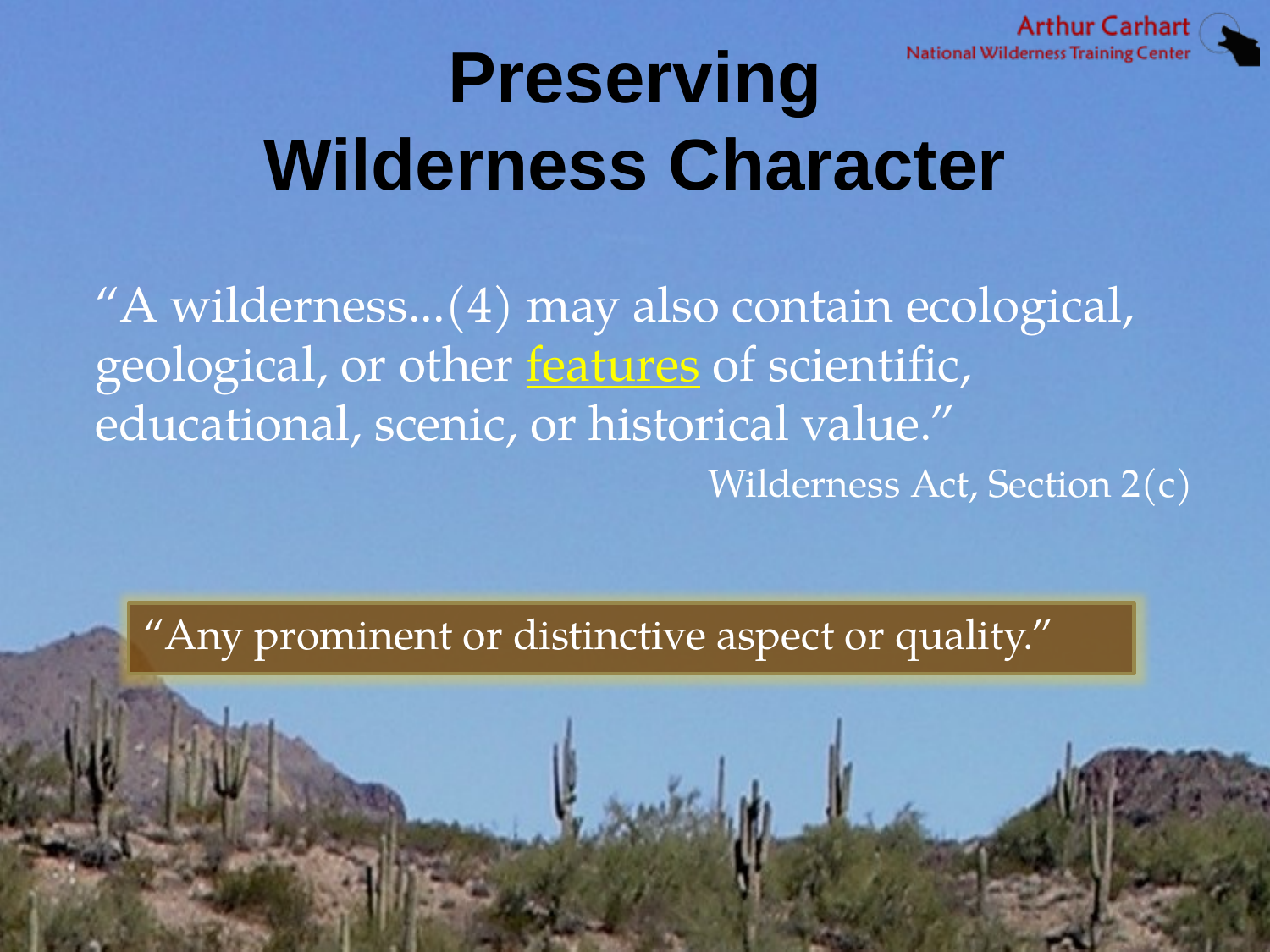

# Preserving Wilderness Character
“A wilderness...(4) may also contain ecological, geological, or other features of scientific, educational, scenic, or historical value.”
Wilderness Act, Section 2(c)
“Any prominent or distinctive aspect or quality.”